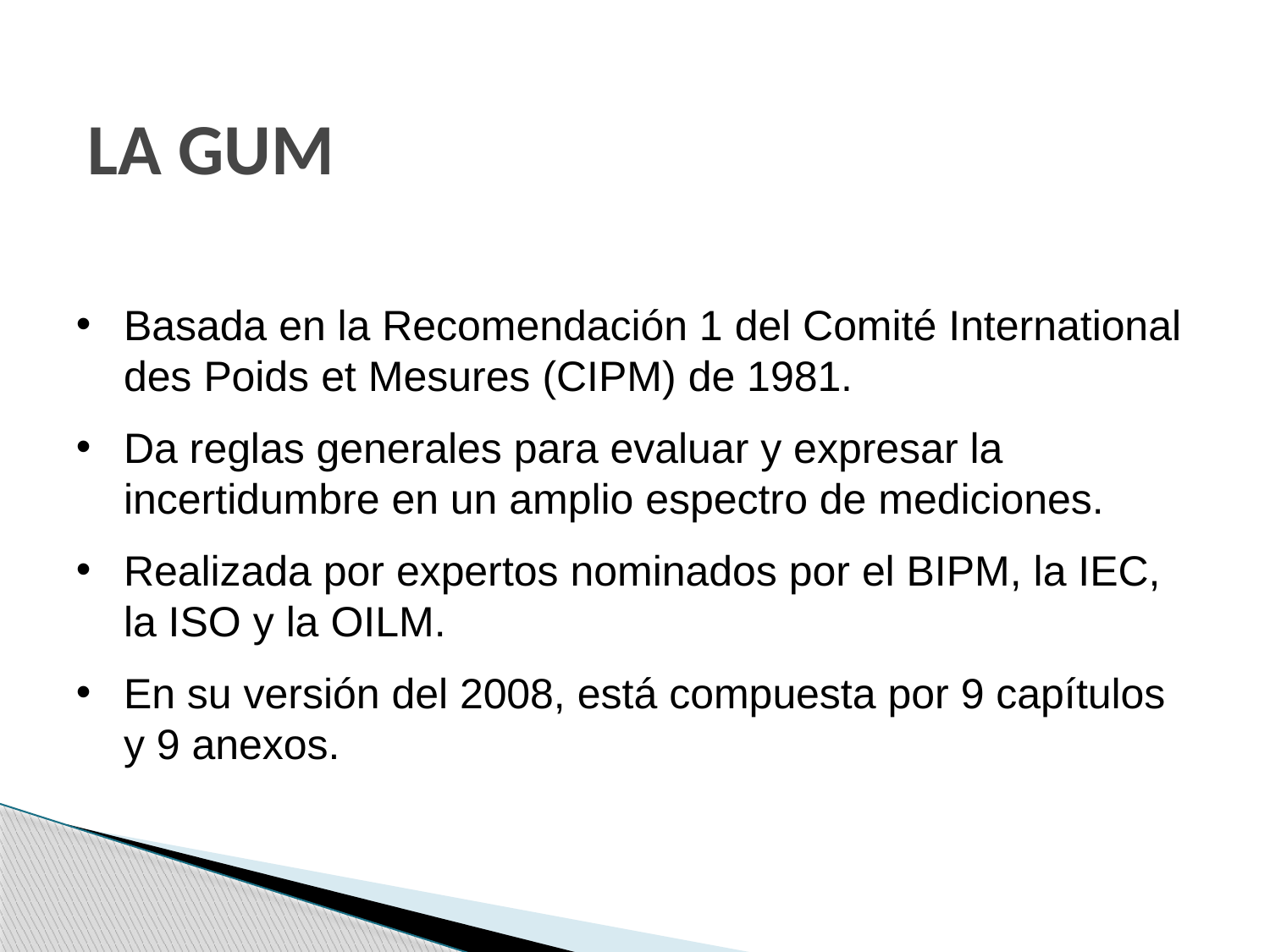

# LA GUM
Basada en la Recomendación 1 del Comité International des Poids et Mesures (CIPM) de 1981.
Da reglas generales para evaluar y expresar la incertidumbre en un amplio espectro de mediciones.
Realizada por expertos nominados por el BIPM, la IEC, la ISO y la OILM.
En su versión del 2008, está compuesta por 9 capítulos y 9 anexos.